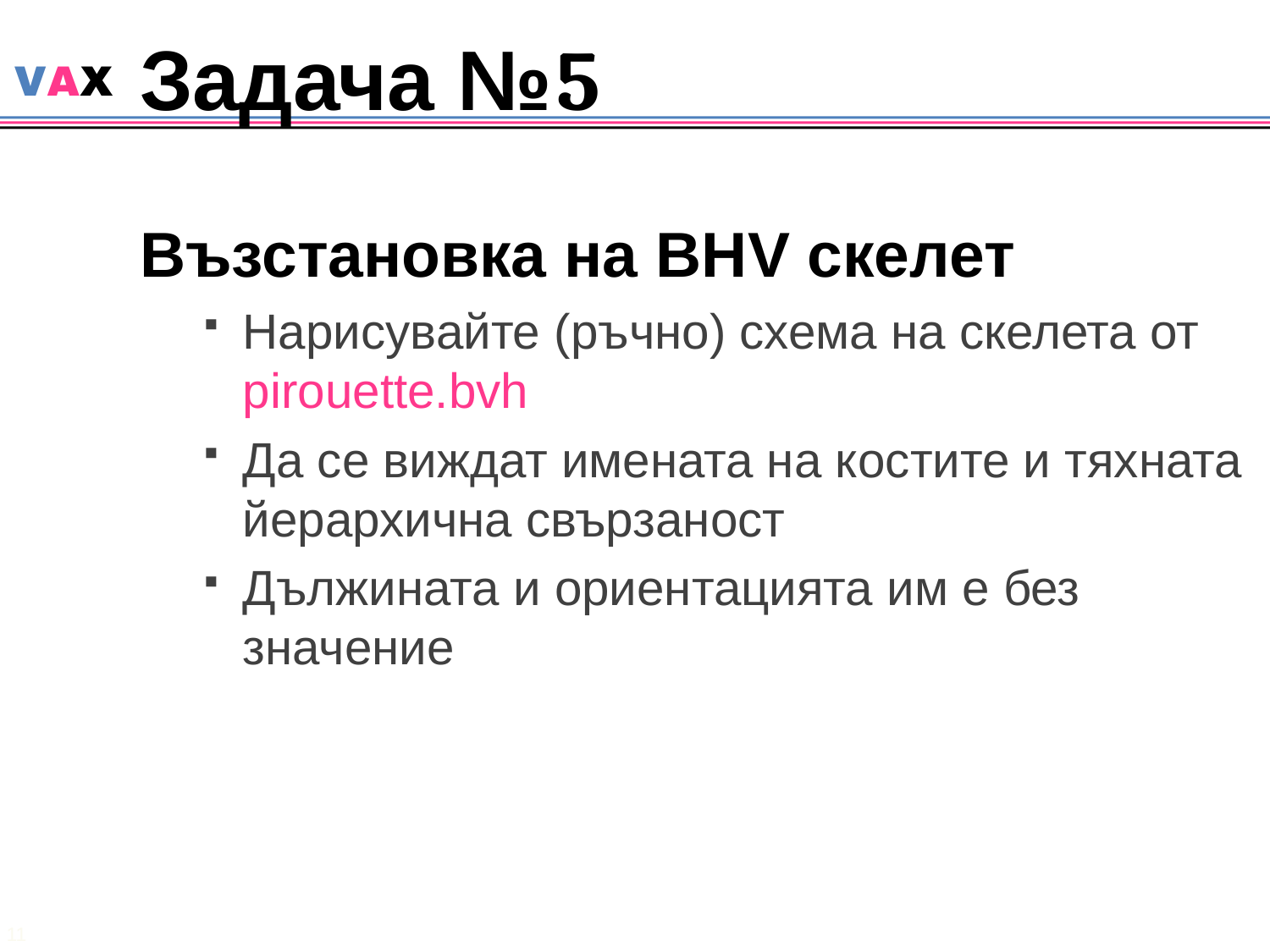

# Задача №5
Възстановка на BHV скелет
Нарисувайте (ръчно) схема на скелета от pirouette.bvh
Да се виждат имената на костите и тяхната йерархична свързаност
Дължината и ориентацията им е без значение